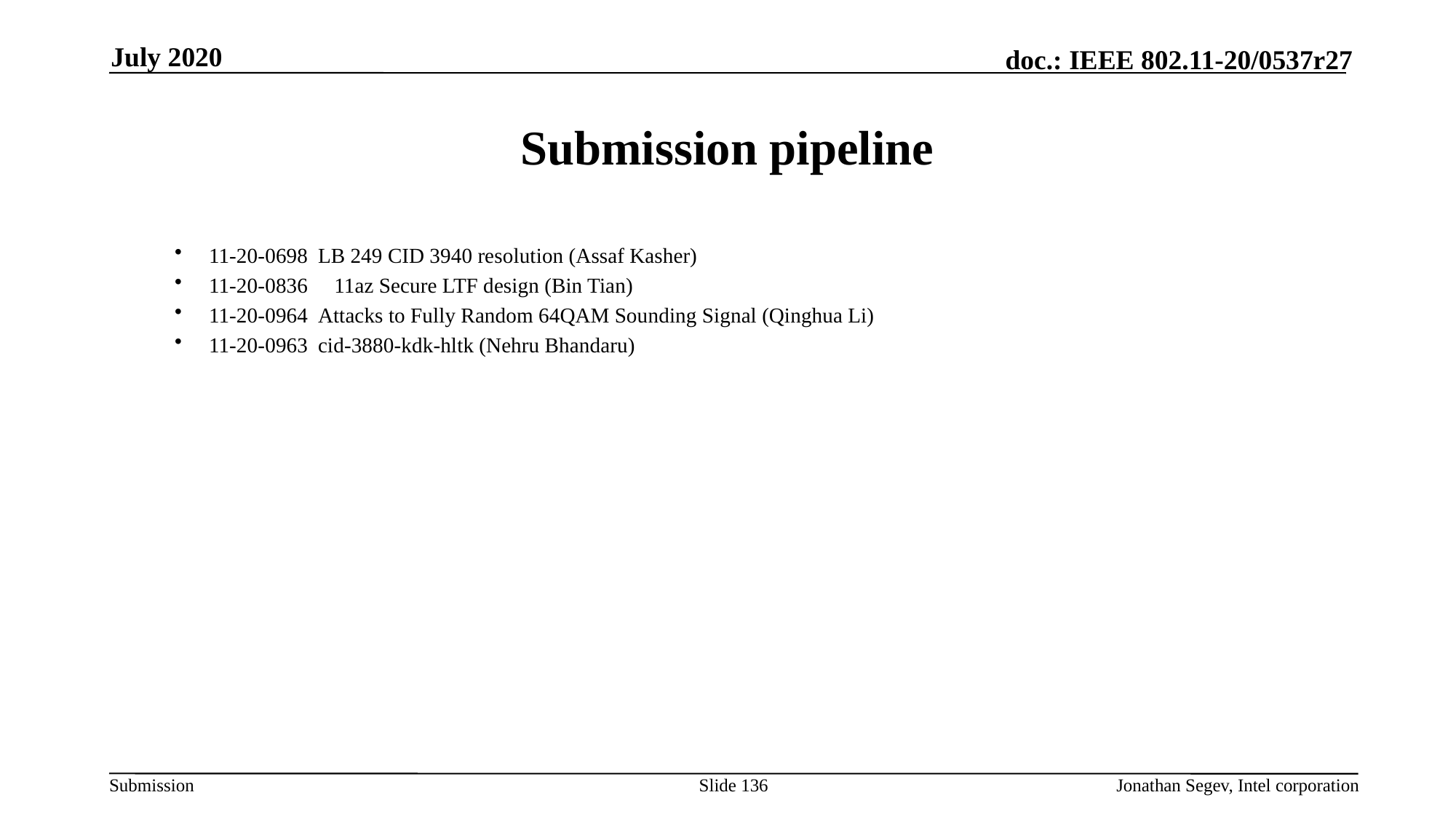

July 2020
# Submission pipeline
11-20-0698	LB 249 CID 3940 resolution (Assaf Kasher)
11-20-0836     11az Secure LTF design (Bin Tian)
11-20-0964	Attacks to Fully Random 64QAM Sounding Signal (Qinghua Li)
11-20-0963 	cid-3880-kdk-hltk (Nehru Bhandaru)

Slide 136
Jonathan Segev, Intel corporation